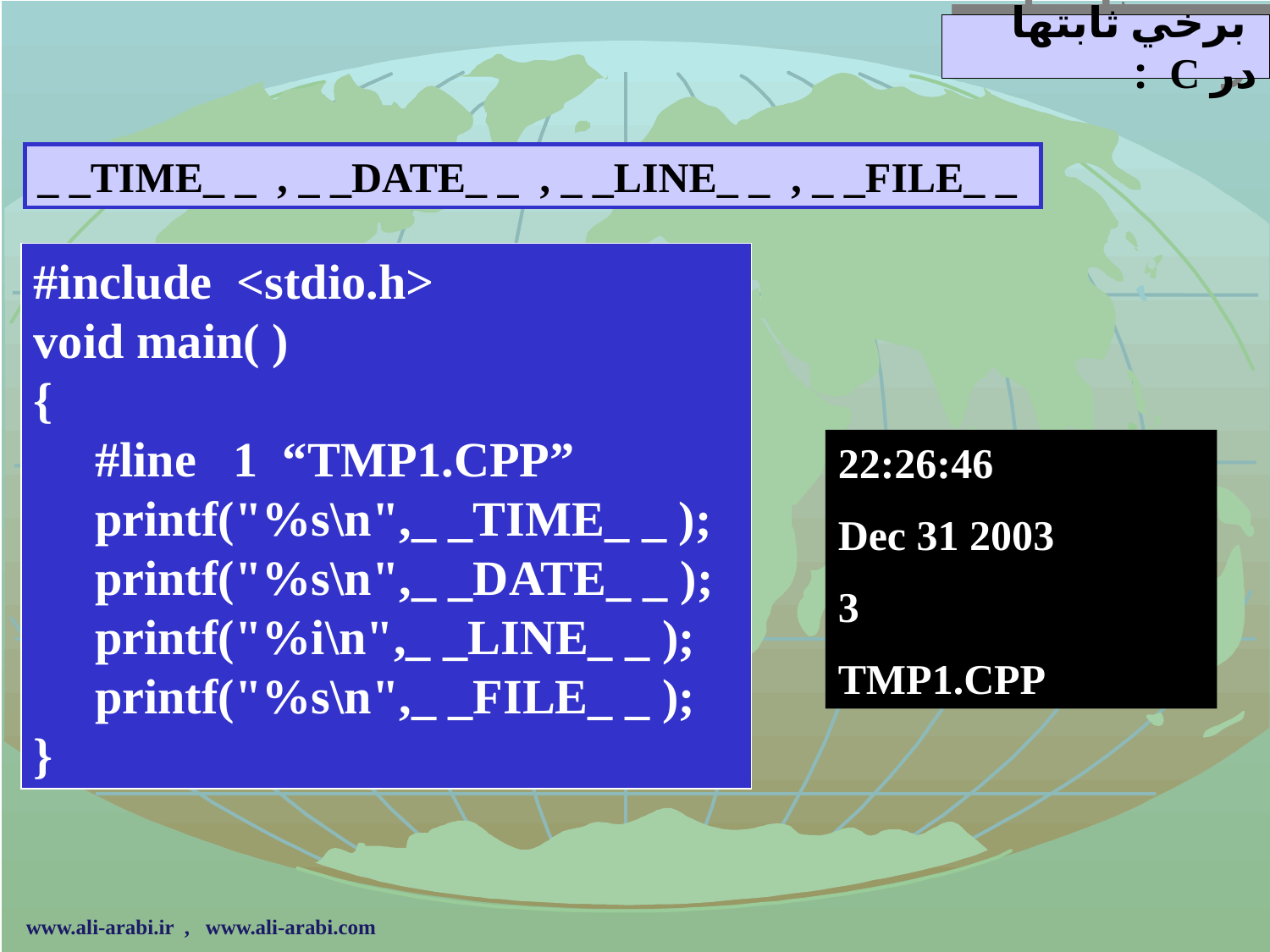

برخي ثابتها در C  :
_ _TIME_ _  , _ _DATE_ _  , _ _LINE_ _  , _ _FILE_ _
#include  <stdio.h>
void main( )
{
     #line   1  “TMP1.CPP”
     printf("%s\n",_ _TIME_ _ );
     printf("%s\n",_ _DATE_ _ );
     printf("%i\n",_ _LINE_ _ );
     printf("%s\n",_ _FILE_ _ );
}
22:26:46
Dec 31 2003
3
TMP1.CPP